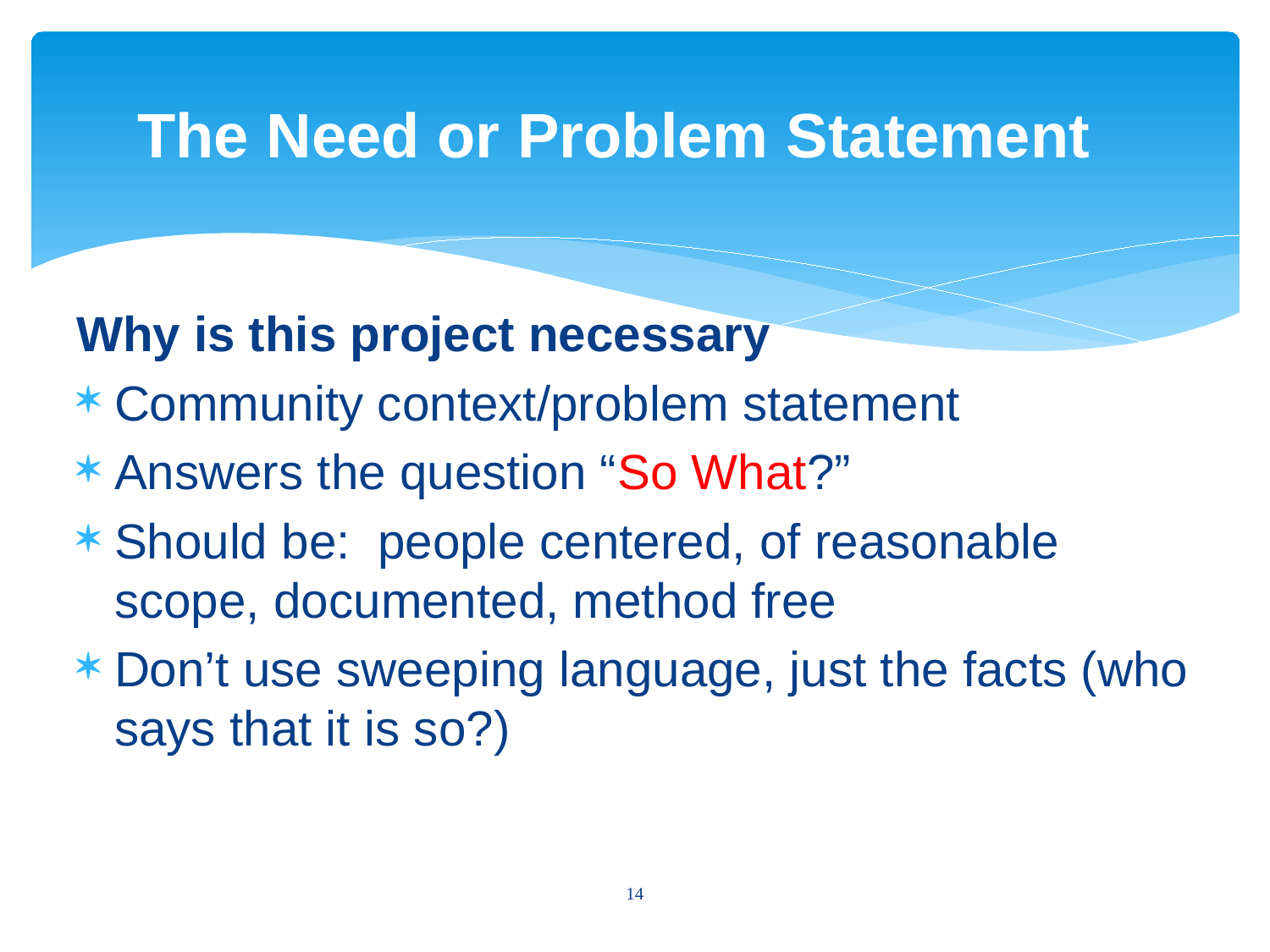

# The Need or Problem Statement
Why is this project necessary
Community context/problem statement
Answers the question “So What?”
Should be:  people centered, of reasonable scope, documented, method free
Don’t use sweeping language, just the facts (who says that it is so?)

14